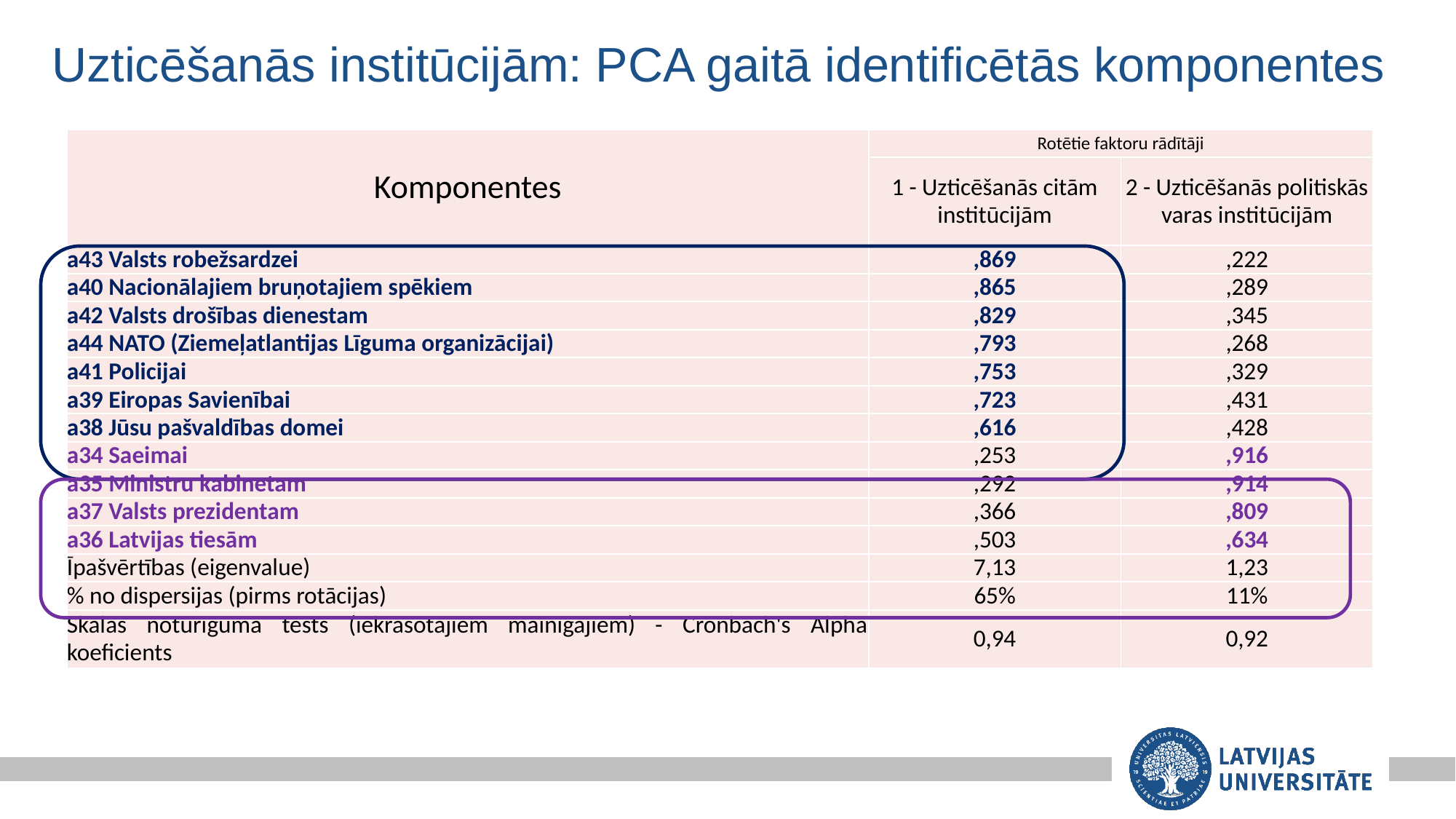

# Uzticēšanās institūcijām: PCA gaitā identificētās komponentes
| Komponentes | Rotētie faktoru rādītāji |  |
| --- | --- | --- |
|  | 1 - Uzticēšanās citām institūcijām | 2 - Uzticēšanās politiskās varas institūcijām |
| a43 Valsts robežsardzei | ,869 | ,222 |
| a40 Nacionālajiem bruņotajiem spēkiem | ,865 | ,289 |
| a42 Valsts drošības dienestam | ,829 | ,345 |
| a44 NATO (Ziemeļatlantijas Līguma organizācijai) | ,793 | ,268 |
| a41 Policijai | ,753 | ,329 |
| a39 Eiropas Savienībai | ,723 | ,431 |
| a38 Jūsu pašvaldības domei | ,616 | ,428 |
| a34 Saeimai | ,253 | ,916 |
| a35 Ministru kabinetam | ,292 | ,914 |
| a37 Valsts prezidentam | ,366 | ,809 |
| a36 Latvijas tiesām | ,503 | ,634 |
| Īpašvērtības (eigenvalue) | 7,13 | 1,23 |
| % no dispersijas (pirms rotācijas) | 65% | 11% |
| Skalas noturīguma tests (iekrāsotajiem mainīgajiem) - Cronbach's Alpha koeficients | 0,94 | 0,92 |